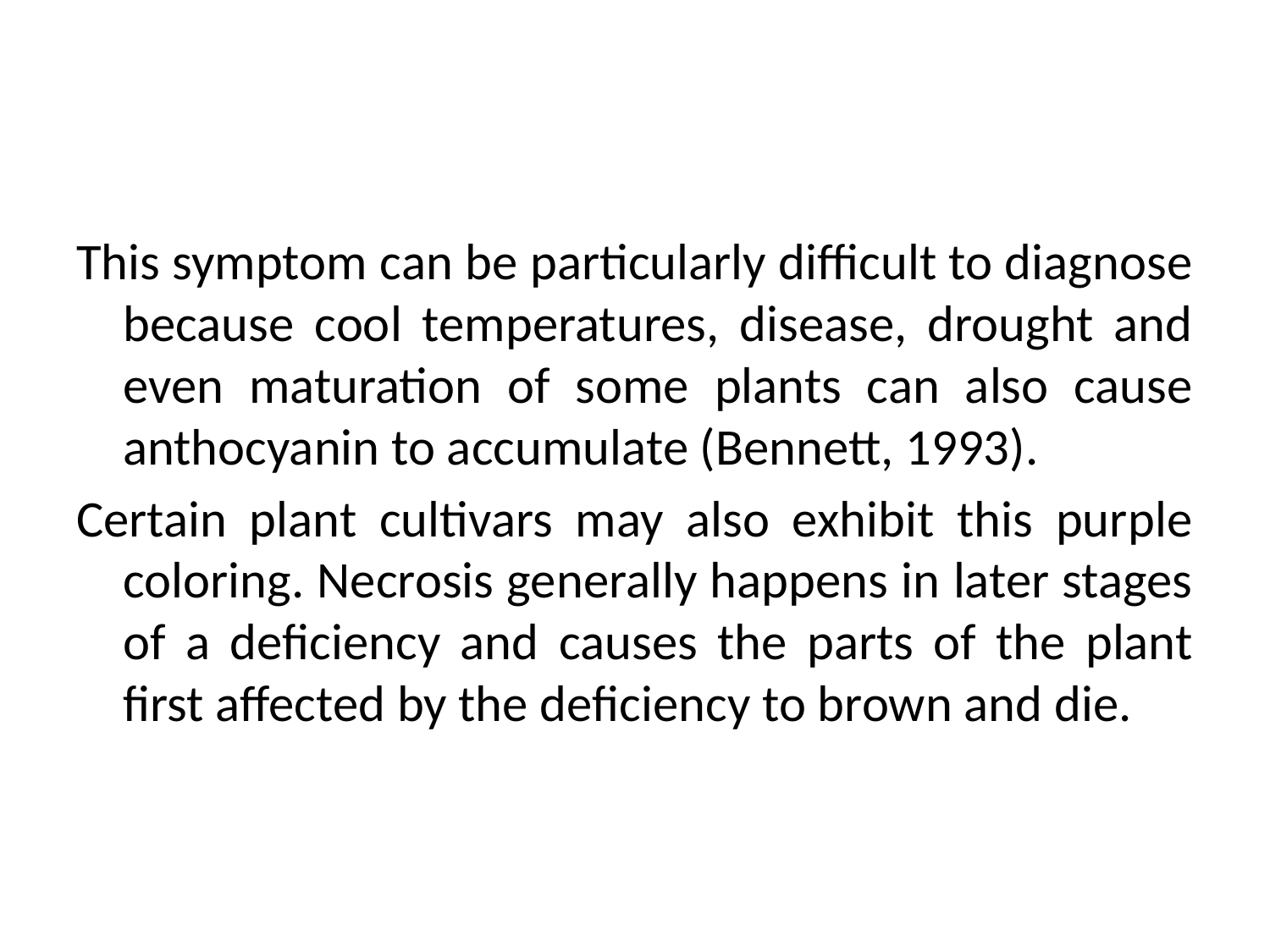

#
This symptom can be particularly difficult to diagnose because cool temperatures, disease, drought and even maturation of some plants can also cause anthocyanin to accumulate (Bennett, 1993).
Certain plant cultivars may also exhibit this purple coloring. Necrosis generally happens in later stages of a deficiency and causes the parts of the plant first affected by the deficiency to brown and die.